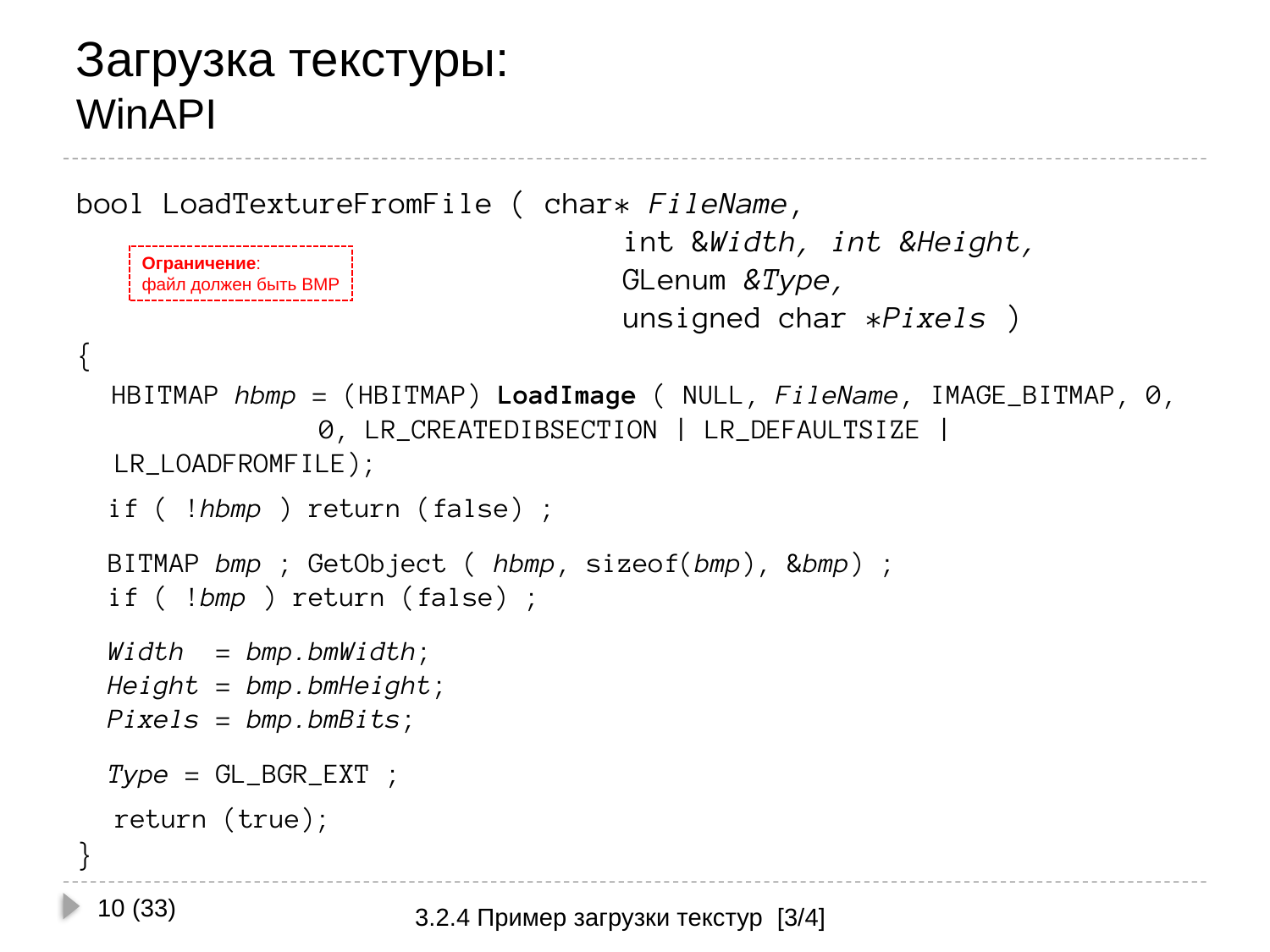

# Загрузка текстуры: WinAPI
bool LoadTextureFromFile ( char* FileName,
				int &Width, int &Height,
				GLenum &Type,
				unsigned char *Pixels )
{
  HBITMAP hbmp = (HBITMAP) LoadImage ( NULL, FileName, IMAGE_BITMAP, 0, 	     0, LR_CREATEDIBSECTION | LR_DEFAULTSIZE | LR_LOADFROMFILE);
  if ( !hbmp ) return (false) ;
  BITMAP bmp ; GetObject ( hbmp, sizeof(bmp), &bmp) ;
  if ( !bmp ) return (false) ;
  Width  = bmp.bmWidth;
  Height = bmp.bmHeight;
  Pixels = bmp.bmBits;
  Type = GL_BGR_EXT ;
	return (true);
}
Ограничение:
файл должен быть BMP
10 (33)
3.2.4 Пример загрузки текстур  [3/4]